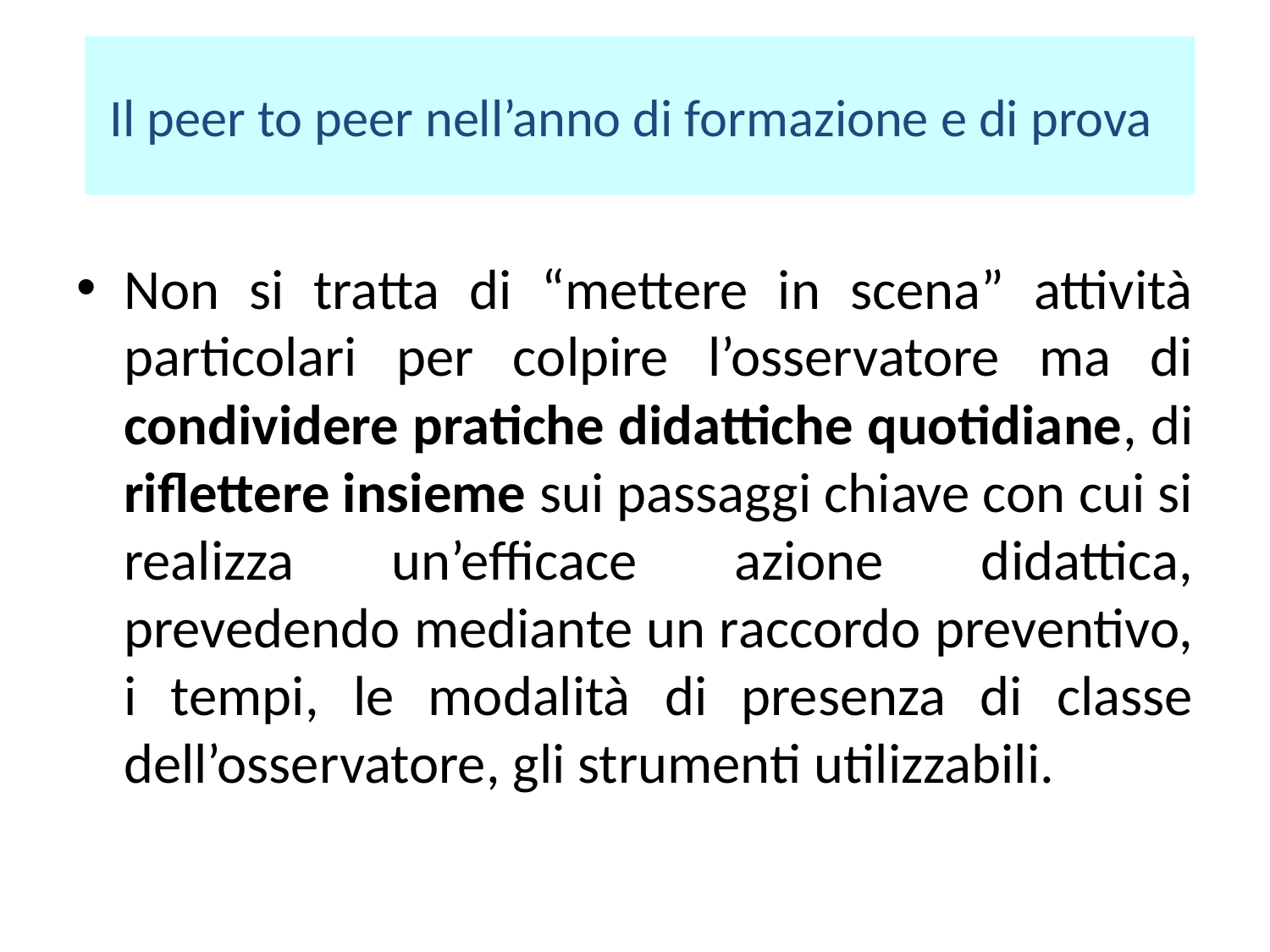

Il peer to peer nell’anno di formazione e di prova
Non si tratta di “mettere in scena” attività particolari per colpire l’osservatore ma di condividere pratiche didattiche quotidiane, di riflettere insieme sui passaggi chiave con cui si realizza un’efficace azione didattica, prevedendo mediante un raccordo preventivo, i tempi, le modalità di presenza di classe dell’osservatore, gli strumenti utilizzabili.